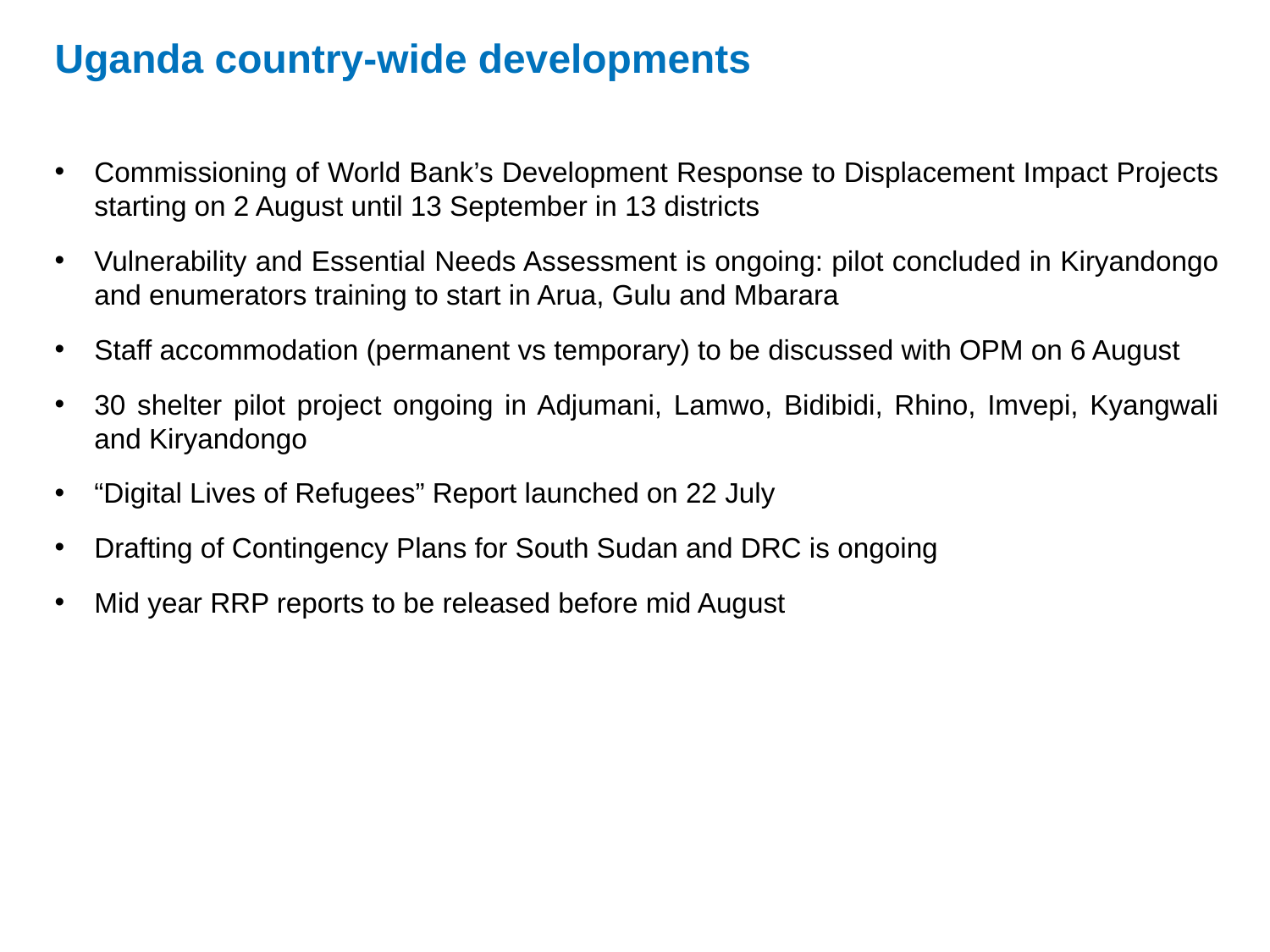

Uganda country-wide developments
Commissioning of World Bank’s Development Response to Displacement Impact Projects starting on 2 August until 13 September in 13 districts
Vulnerability and Essential Needs Assessment is ongoing: pilot concluded in Kiryandongo and enumerators training to start in Arua, Gulu and Mbarara
Staff accommodation (permanent vs temporary) to be discussed with OPM on 6 August
30 shelter pilot project ongoing in Adjumani, Lamwo, Bidibidi, Rhino, Imvepi, Kyangwali and Kiryandongo
“Digital Lives of Refugees” Report launched on 22 July
Drafting of Contingency Plans for South Sudan and DRC is ongoing
Mid year RRP reports to be released before mid August